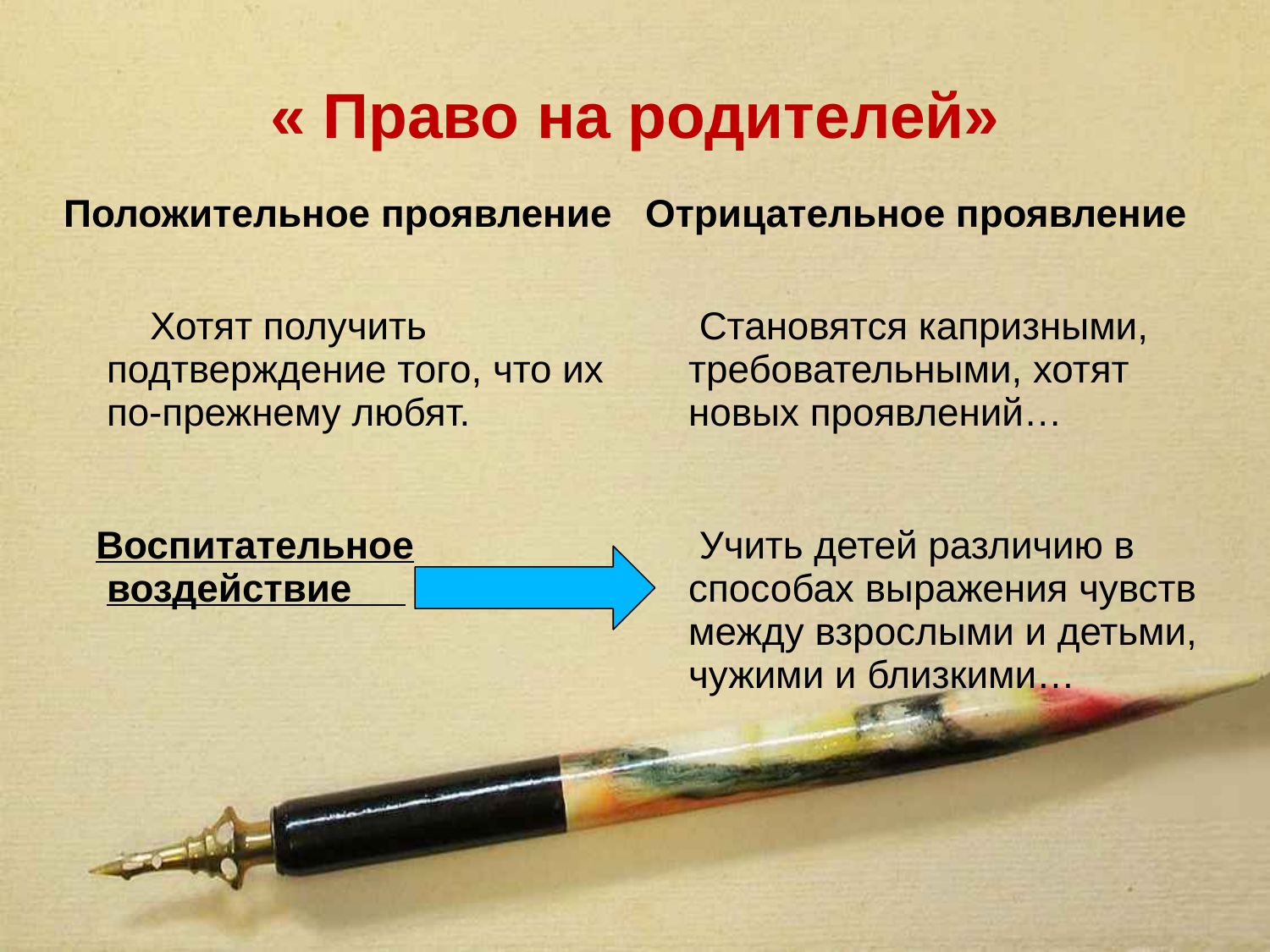

# « Право на родителей»
Положительное проявление

Отрицательное проявление

        Хотят получить подтверждение того, что их по-прежнему любят.

   Воспитательное воздействие

     Становятся капризными, требовательными, хотят новых проявлений…

     Учить детей различию в способах выражения чувств между взрослыми и детьми, чужими и близкими…